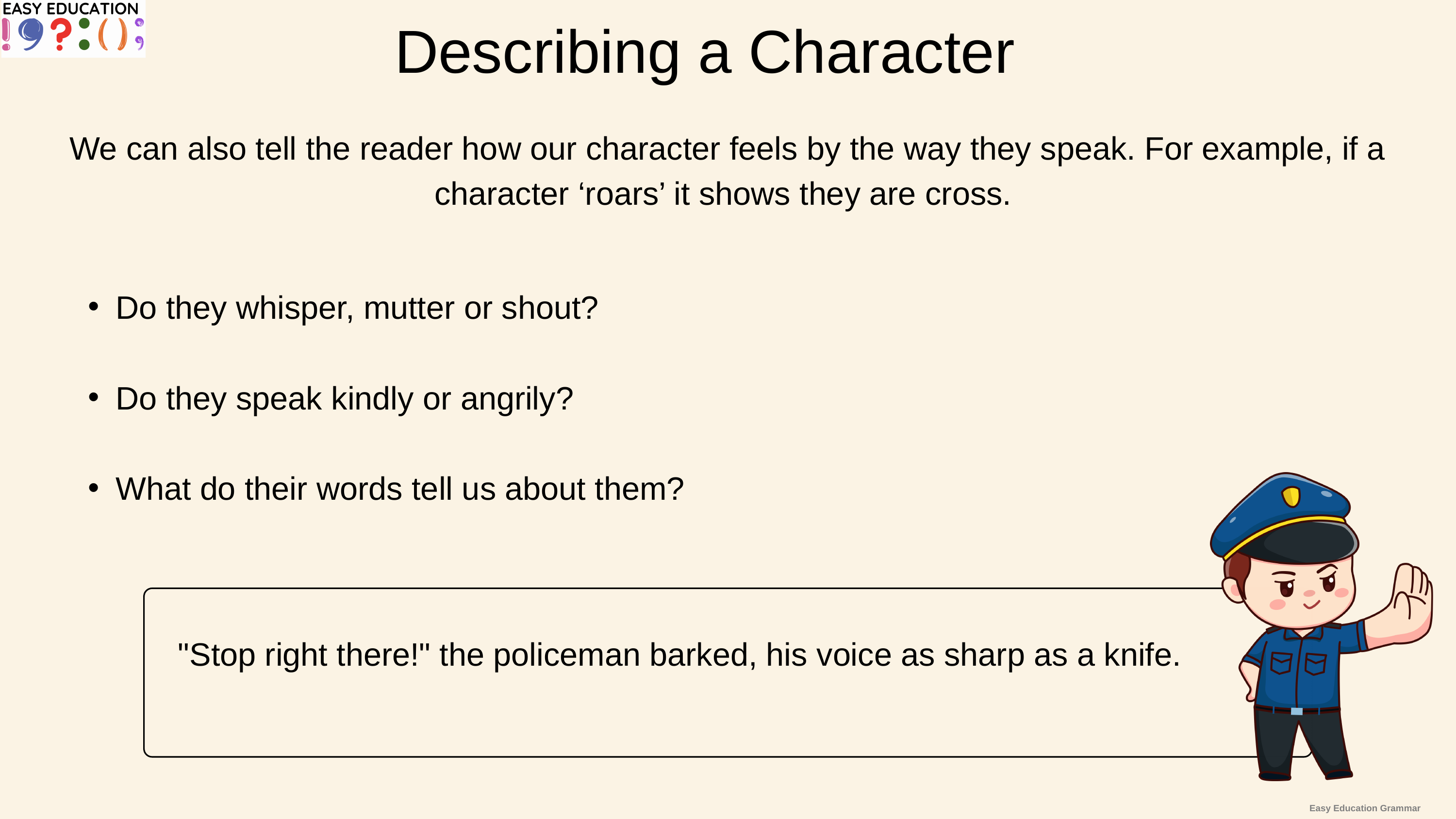

Describing a Character
We can also tell the reader how our character feels by the way they speak. For example, if a character ‘roars’ it shows they are cross.
Do they whisper, mutter or shout?

Do they speak kindly or angrily?

What do their words tell us about them?

"Stop right there!" the policeman barked, his voice as sharp as a knife.